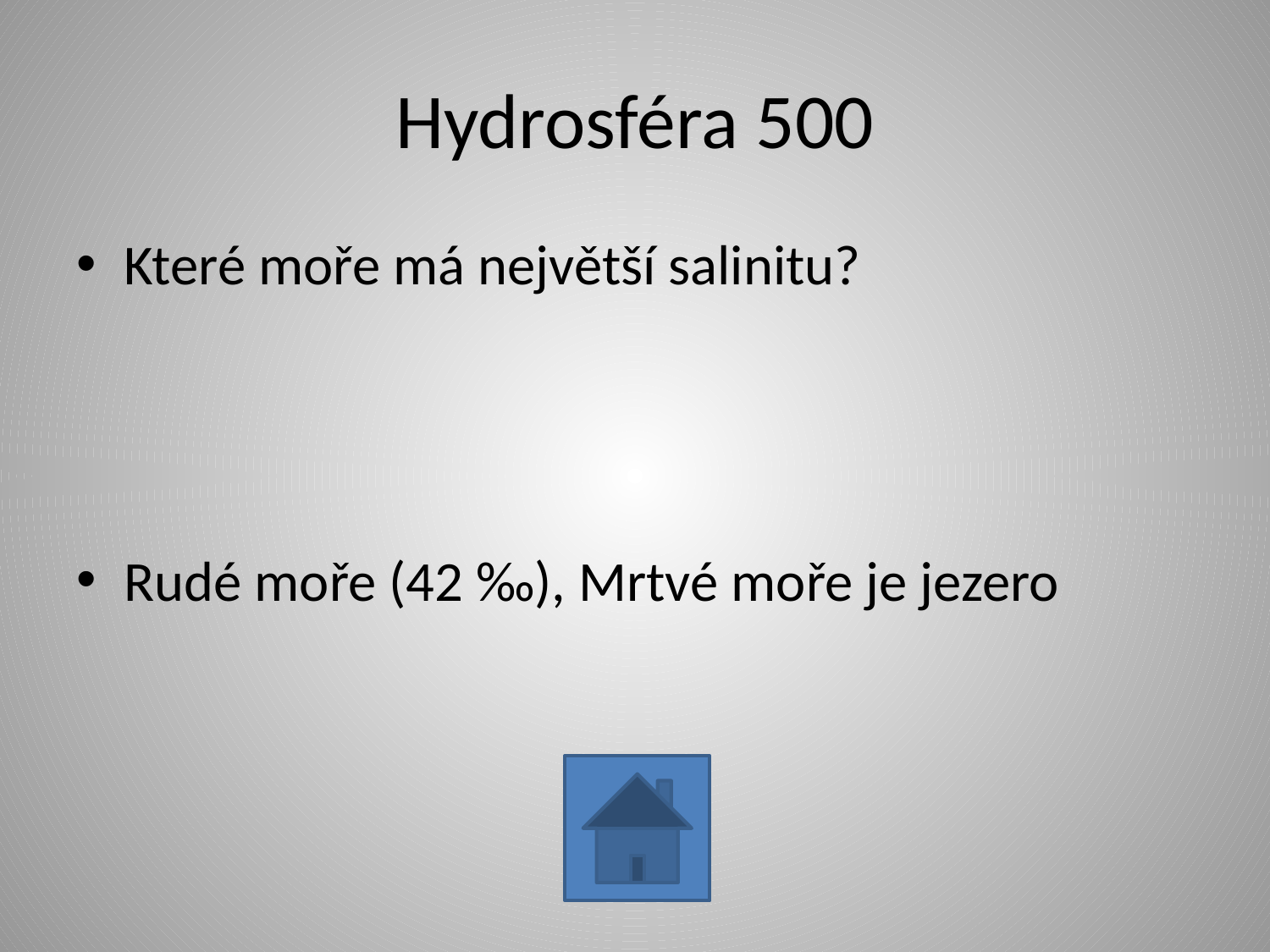

# Hydrosféra 500
Které moře má největší salinitu?

Rudé moře (42 ‰), Mrtvé moře je jezero